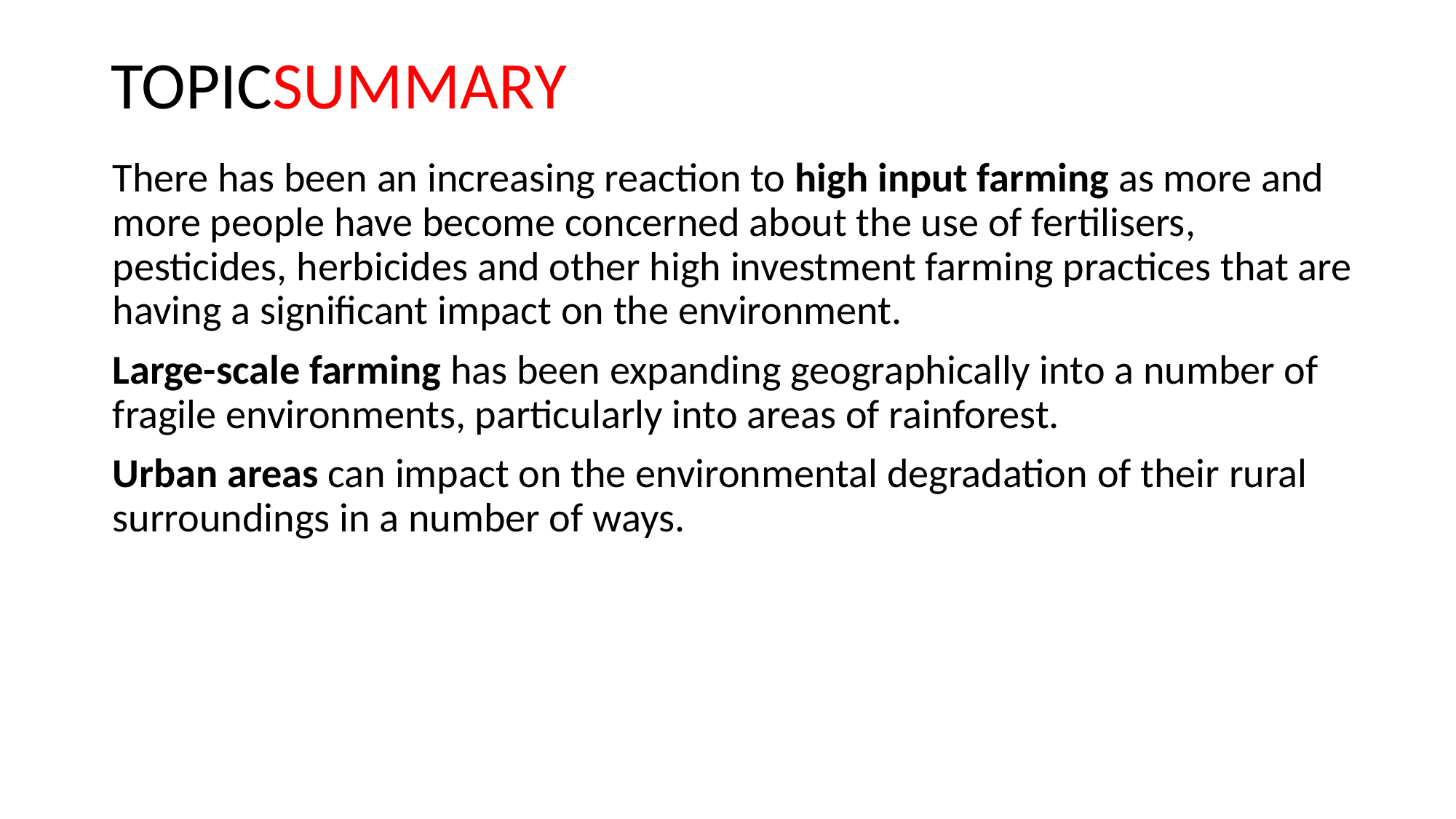

# TOPICSUMMARY
There has been an increasing reaction to high input farming as more and more people have become concerned about the use of fertilisers, pesticides, herbicides and other high investment farming practices that are having a significant impact on the environment.
Large-scale farming has been expanding geographically into a number of fragile environments, particularly into areas of rainforest.
Urban areas can impact on the environmental degradation of their rural surroundings in a number of ways.